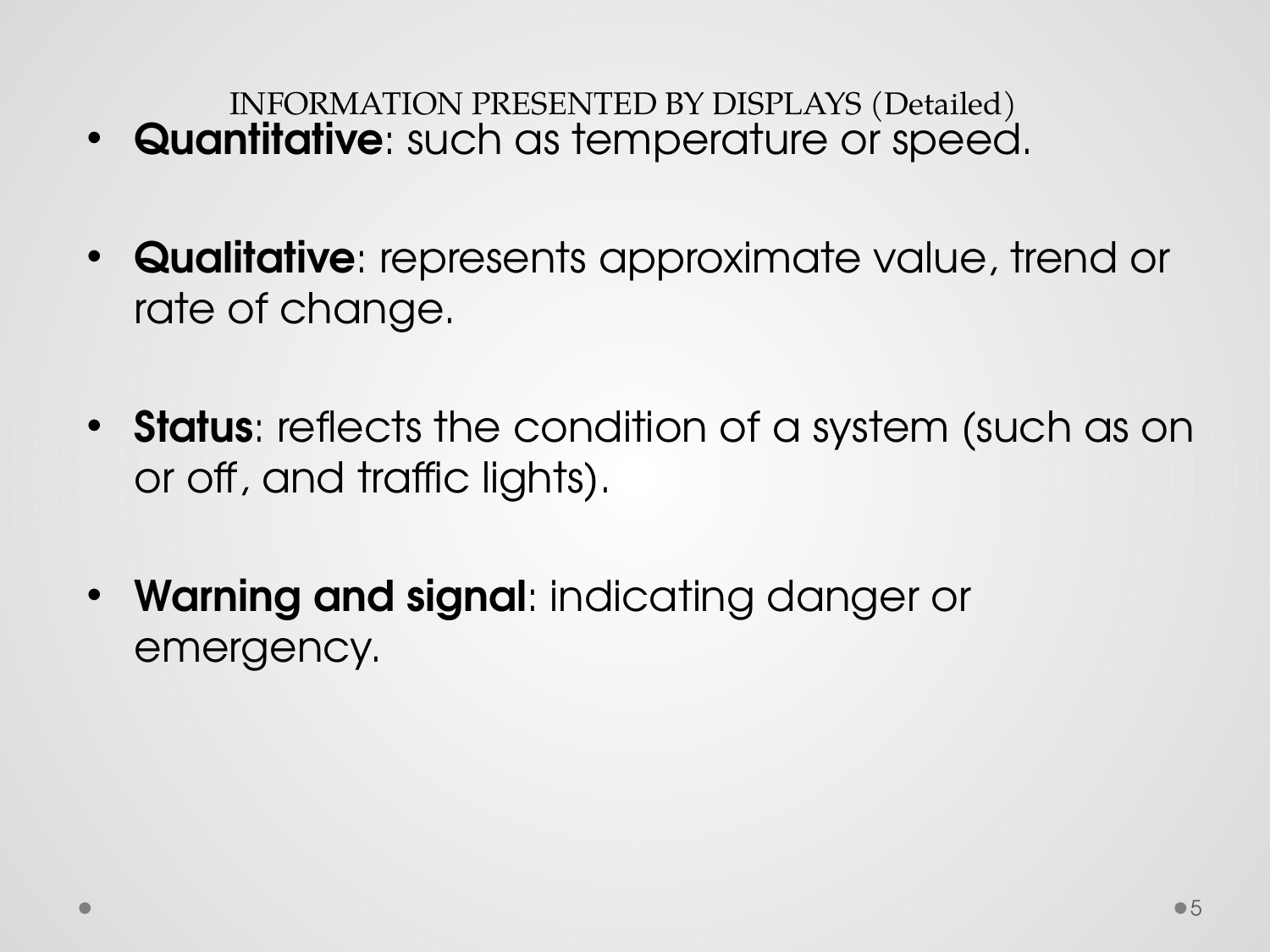

# INFORMATION PRESENTED BY DISPLAYS (Detailed)

Quantitative: such as temperature or speed.

Qualitative: represents approximate value, trend or rate of change.

Status: reflects the condition of a system (such as on or off, and traffic lights).

Warning and signal: indicating danger or emergency.

5